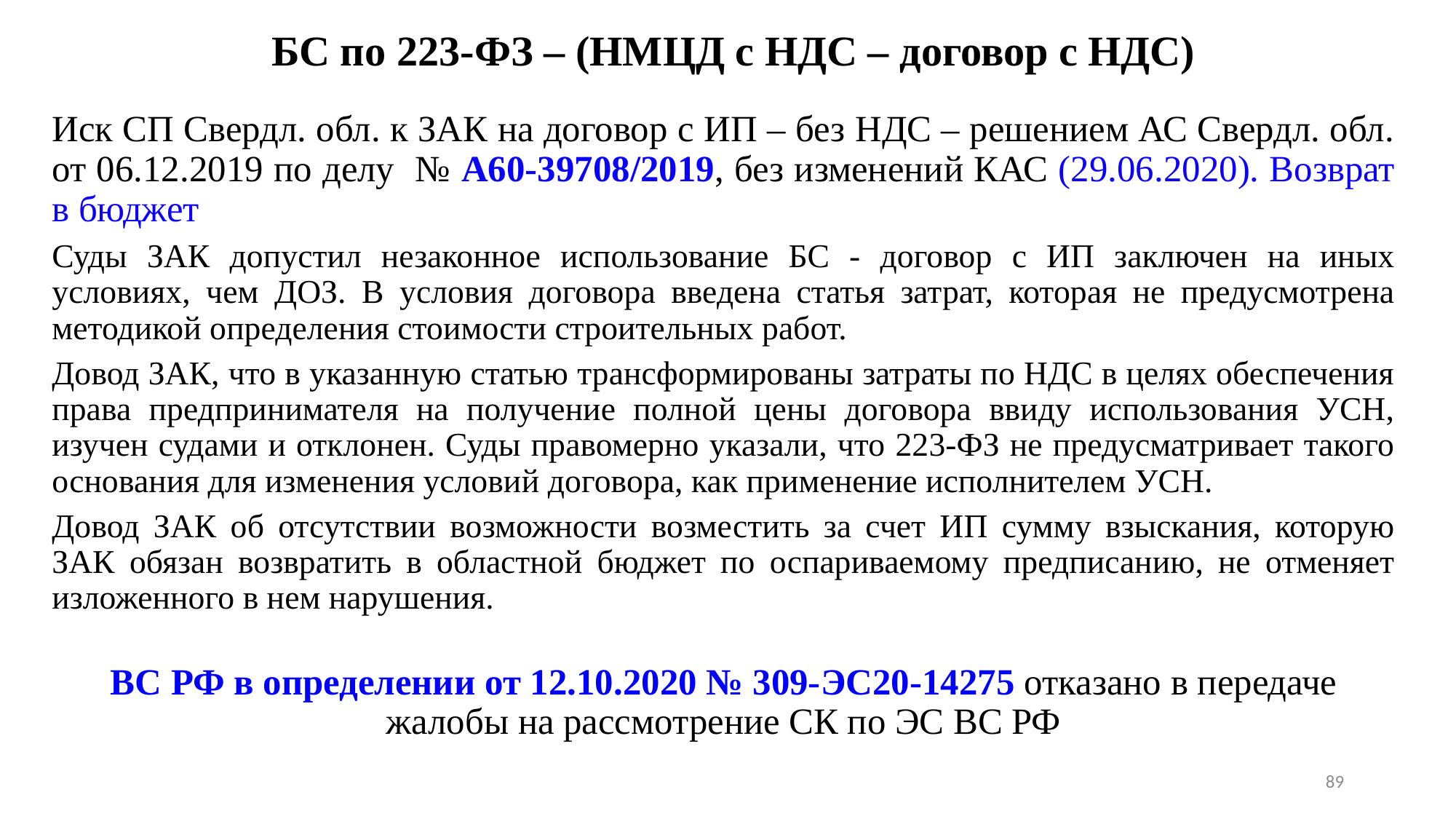

# БС по 223-ФЗ – (НМЦД с НДС – договор с НДС)
Иск СП Свердл. обл. к ЗАК на договор с ИП – без НДС – решением АС Свердл. обл. от 06.12.2019 по делу  № А60-39708/2019, без изменений КАС (29.06.2020). Возврат в бюджет
Суды ЗАК допустил незаконное использование БС - договор с ИП заключен на иных условиях, чем ДОЗ. В условия договора введена статья затрат, которая не предусмотрена методикой определения стоимости строительных работ.
Довод ЗАК, что в указанную статью трансформированы затраты по НДС в целях обеспечения права предпринимателя на получение полной цены договора ввиду использования УСН, изучен судами и отклонен. Суды правомерно указали, что 223-ФЗ не предусматривает такого основания для изменения условий договора, как применение исполнителем УСН.
Довод ЗАК об отсутствии возможности возместить за счет ИП сумму взыскания, которую ЗАК обязан возвратить в областной бюджет по оспариваемому предписанию, не отменяет изложенного в нем нарушения.

ВС РФ в определении от 12.10.2020 № 309-ЭС20-14275 отказано в передаче жалобы на рассмотрение СК по ЭС ВС РФ
89